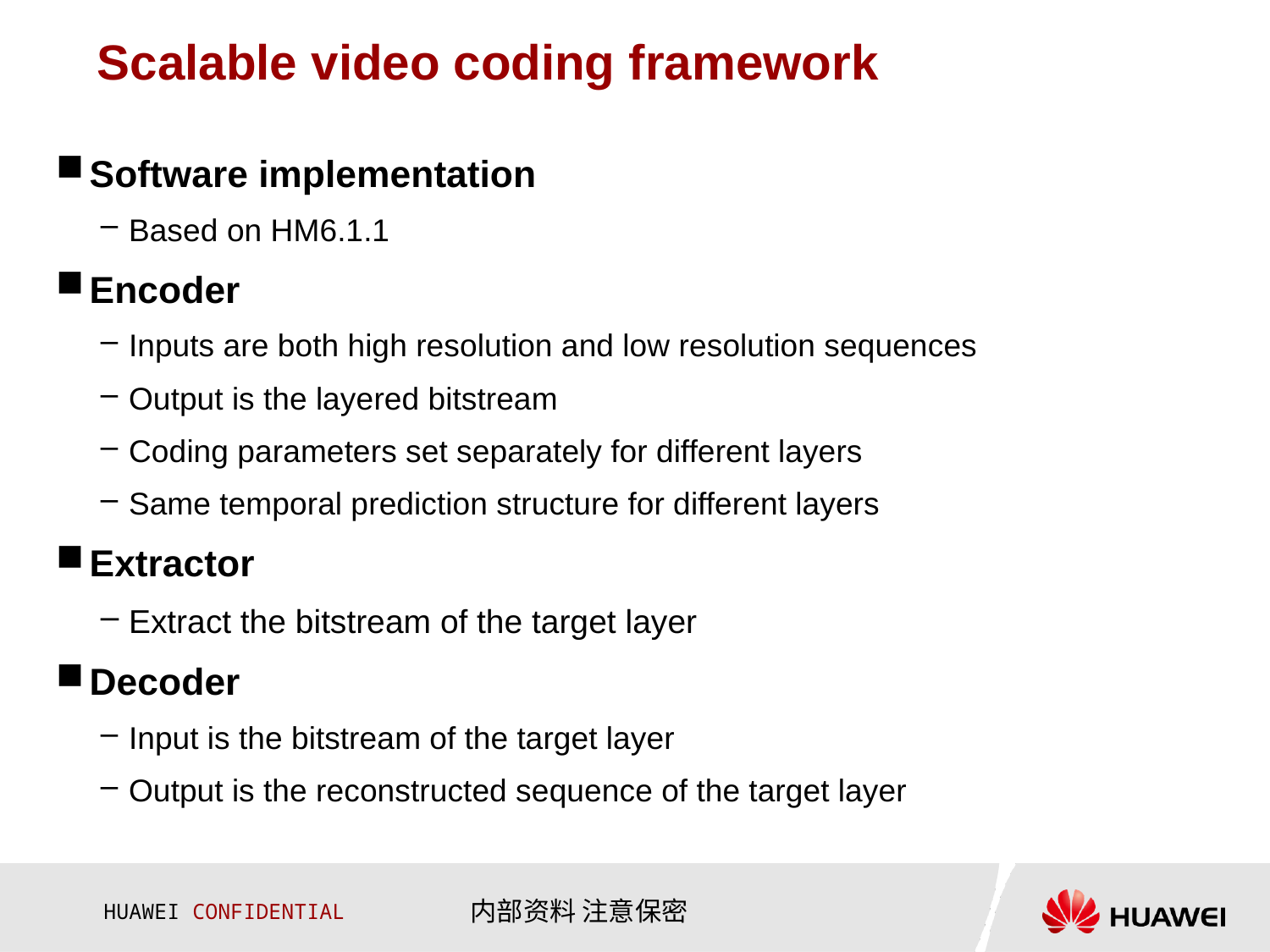

# Scalable video coding framework
Software implementation
Based on HM6.1.1
Encoder
Inputs are both high resolution and low resolution sequences
Output is the layered bitstream
Coding parameters set separately for different layers
Same temporal prediction structure for different layers
Extractor
Extract the bitstream of the target layer
Decoder
Input is the bitstream of the target layer
Output is the reconstructed sequence of the target layer